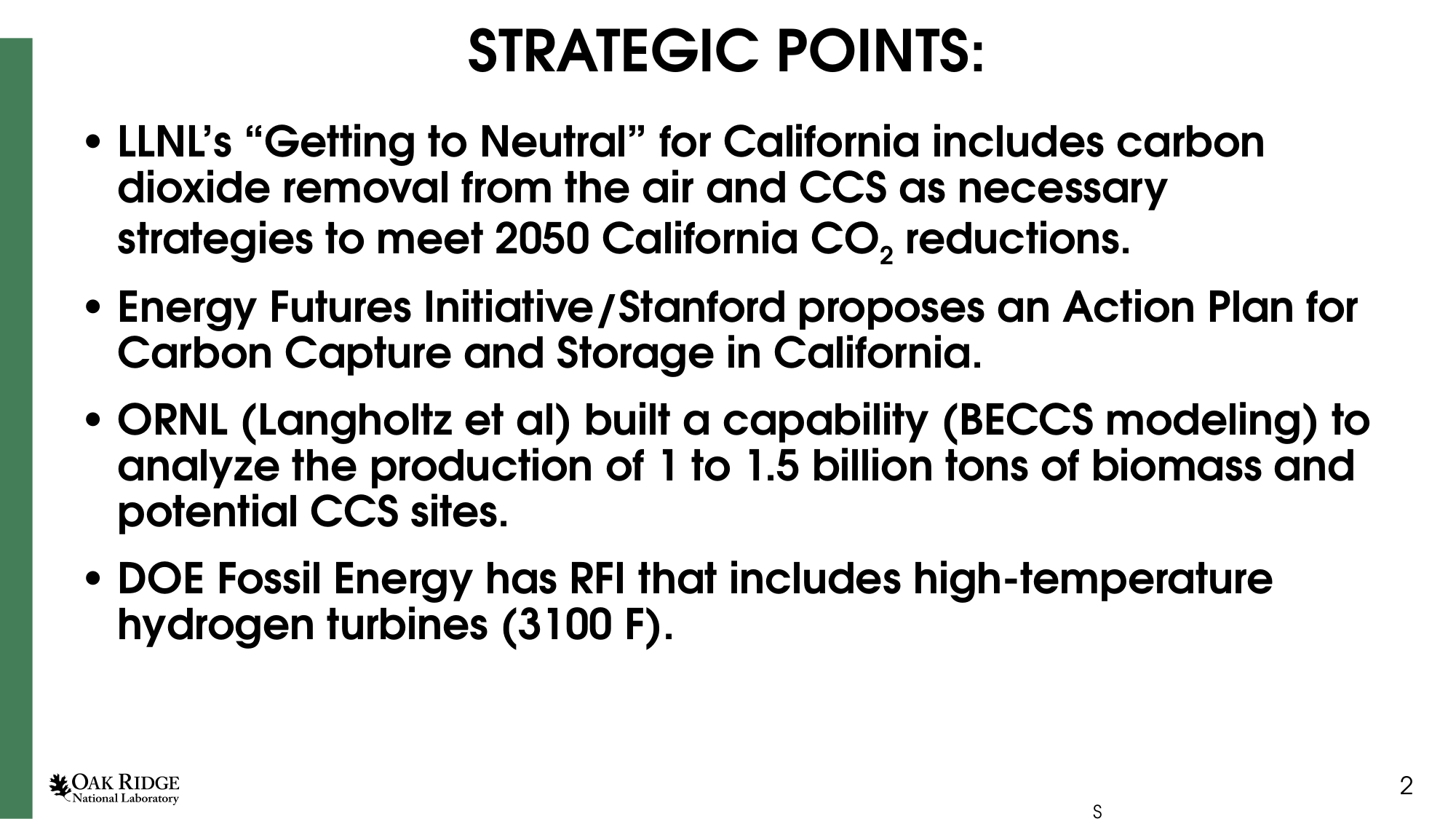

STRATEGIC POINTS:
LLNL’s “Getting to Neutral” for California includes carbon dioxide removal from the air and CCS as necessary strategies to meet 2050 California CO2 reductions.
Energy Futures Initiative/Stanford proposes an Action Plan for Carbon Capture and Storage in California.
ORNL (Langholtz et al) built a capability (BECCS modeling) to analyze the production of 1 to 1.5 billion tons of biomass and potential CCS sites.
DOE Fossil Energy has RFI that includes high-temperature hydrogen turbines (3100 F).
2
S